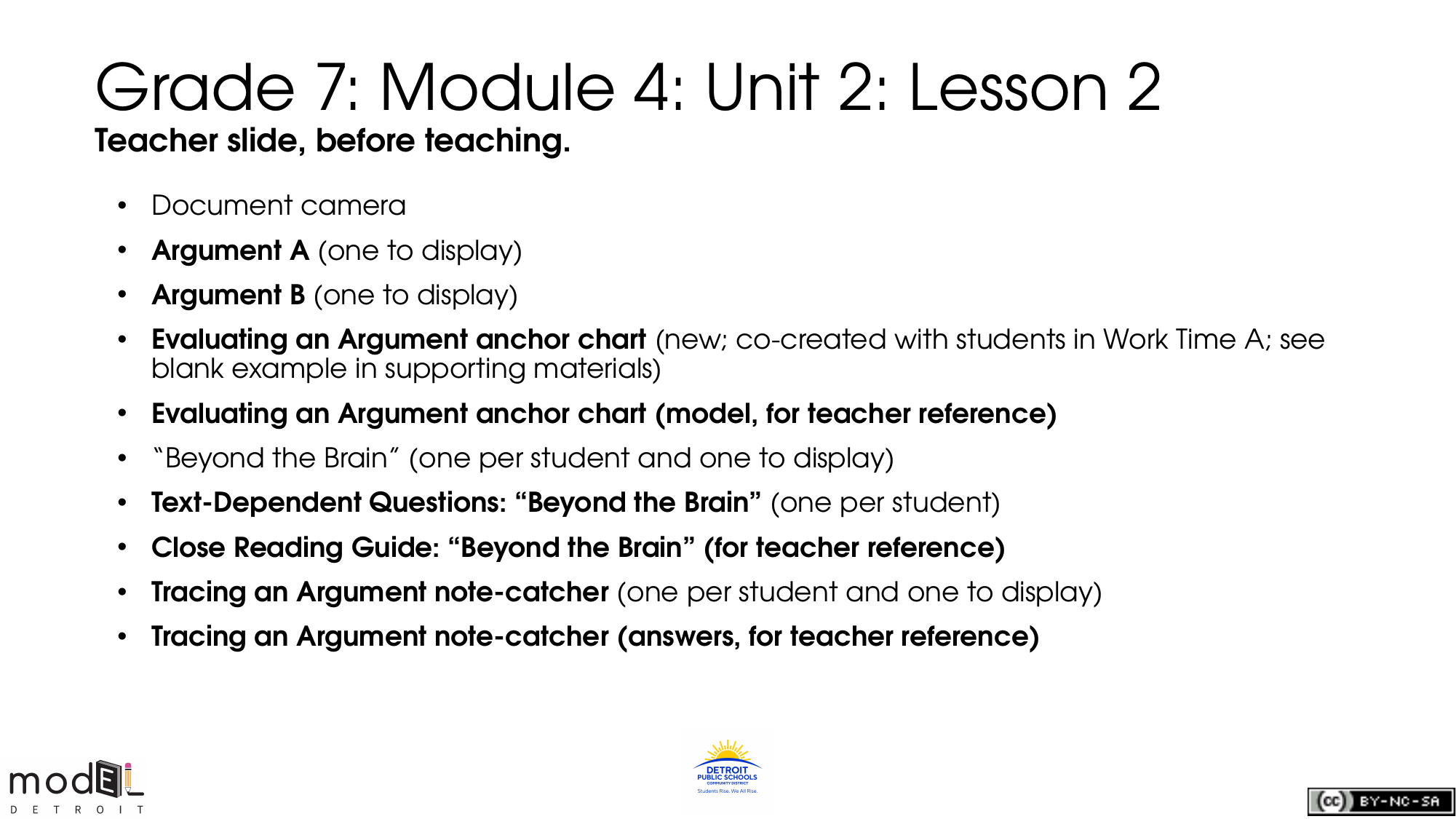

Grade 7: Module 4: Unit 2: Lesson 2
Teacher slide, before teaching.
Document camera
Argument A (one to display)
Argument B (one to display)
Evaluating an Argument anchor chart (new; co-created with students in Work Time A; see blank example in supporting materials)
Evaluating an Argument anchor chart (model, for teacher reference)
“Beyond the Brain” (one per student and one to display)
Text-Dependent Questions: “Beyond the Brain” (one per student)
Close Reading Guide: “Beyond the Brain” (for teacher reference)
Tracing an Argument note-catcher (one per student and one to display)
Tracing an Argument note-catcher (answers, for teacher reference)